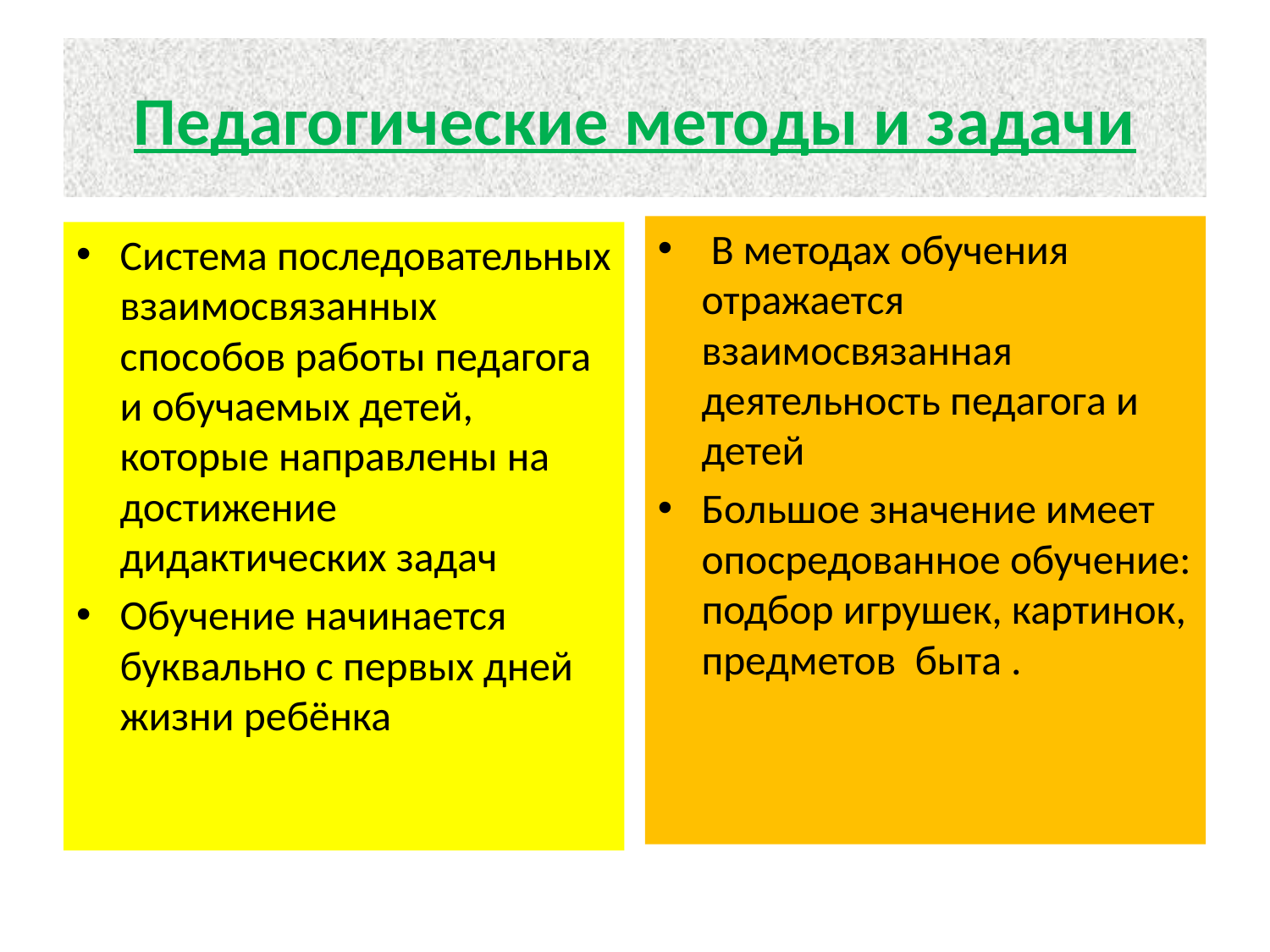

# Педагогические методы и задачи
 В методах обучения отражается взаимосвязанная деятельность педагога и детей
Большое значение имеет опосредованное обучение: подбор игрушек, картинок, предметов  быта .
Система последовательных взаимосвязанных способов работы педагога и обучаемых детей, которые направлены на достижение дидактических задач
Обучение начинается буквально с первых дней жизни ребёнка